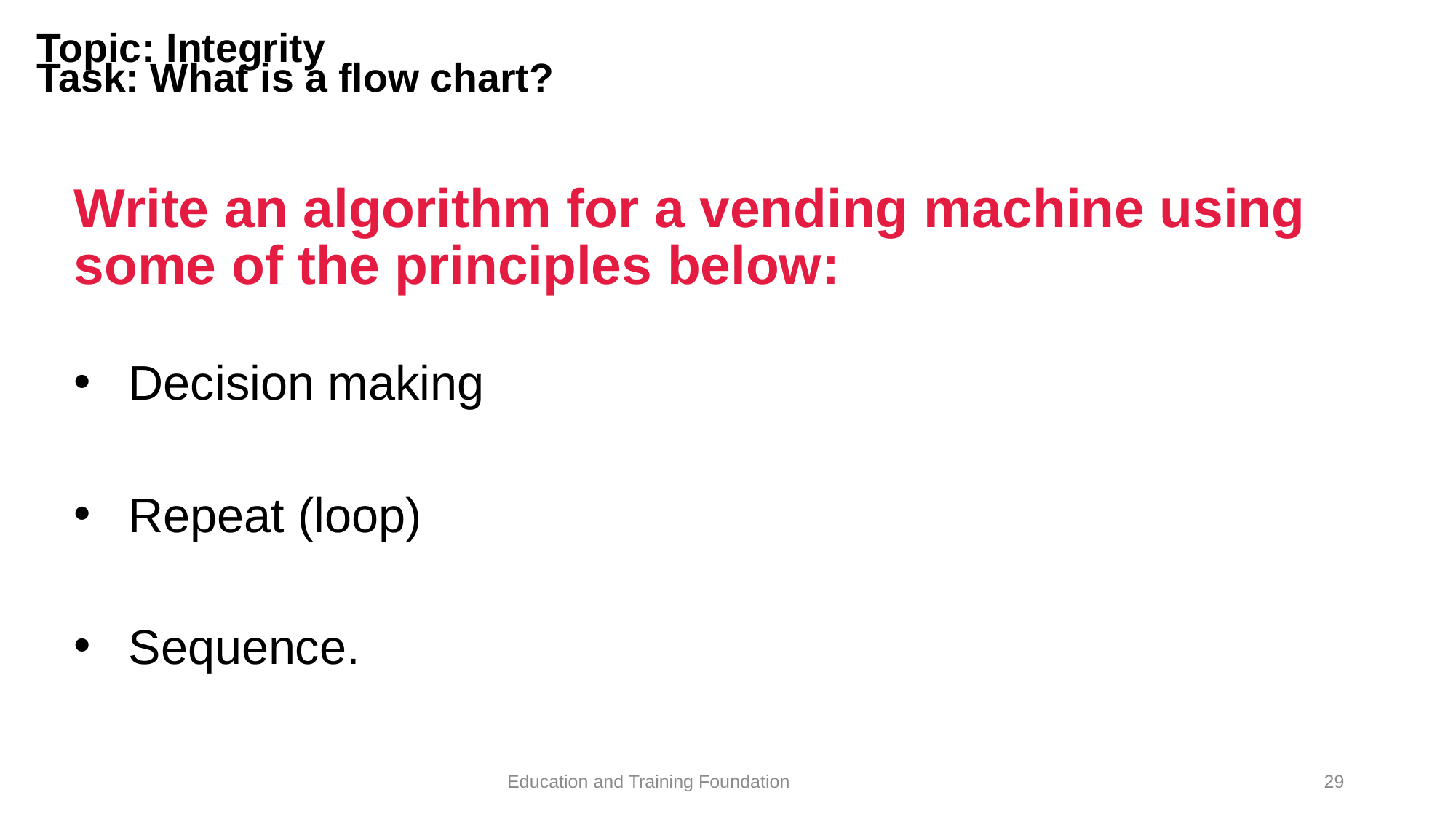

Topic: Integrity
Task: What is a flow chart?
Write an algorithm for a vending machine using some of the principles below:

Decision making

Repeat (loop)

Sequence.

29
Education and Training Foundation